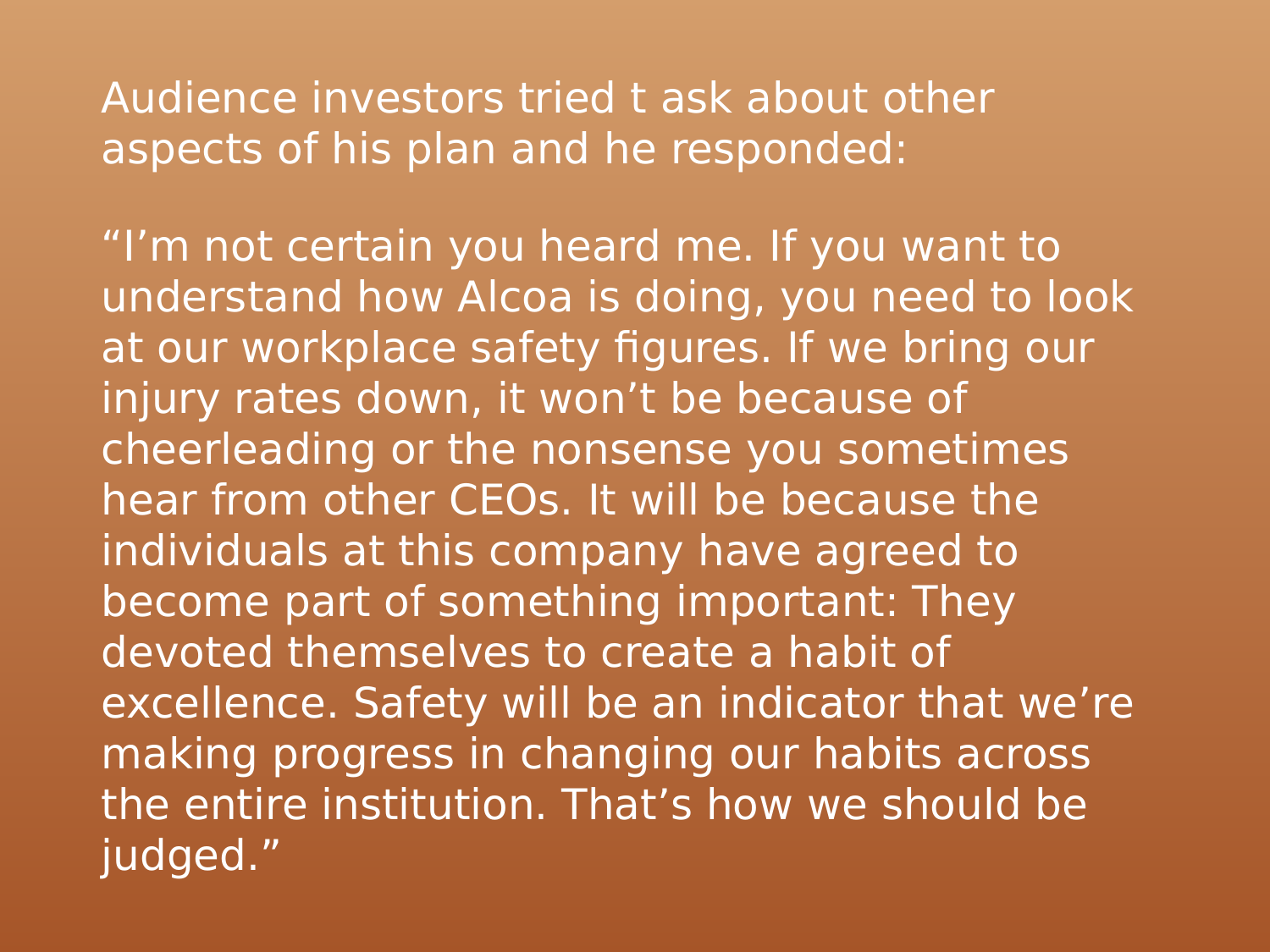

Audience investors tried t ask about other aspects of his plan and he responded:
“I’m not certain you heard me. If you want to understand how Alcoa is doing, you need to look at our workplace safety figures. If we bring our injury rates down, it won’t be because of cheerleading or the nonsense you sometimes hear from other CEOs. It will be because the individuals at this company have agreed to become part of something important: They devoted themselves to create a habit of excellence. Safety will be an indicator that we’re making progress in changing our habits across the entire institution. That’s how we should be judged.”